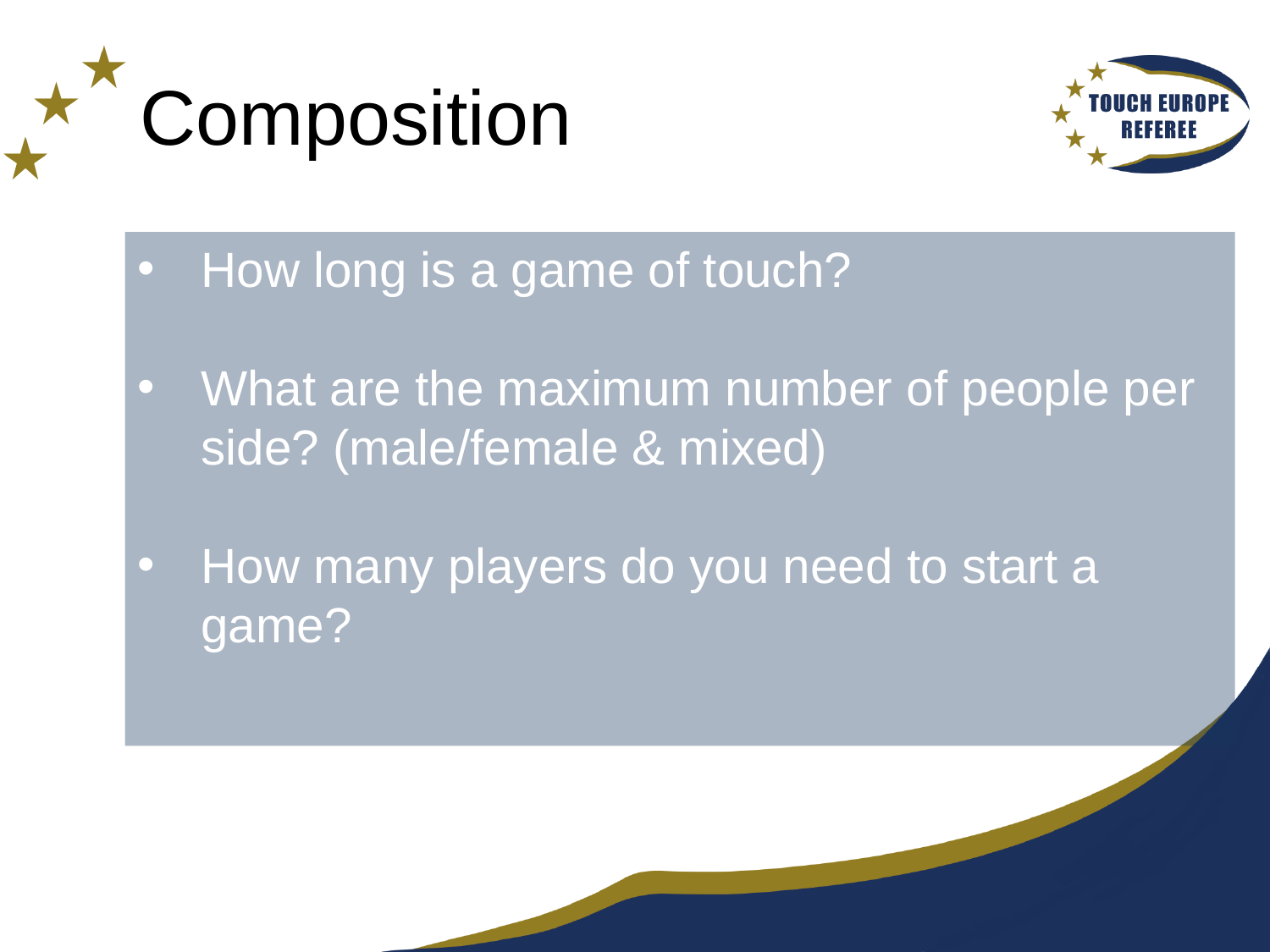

# Composition
How long is a game of touch?

What are the maximum number of people per side? (male/female & mixed)

How many players do you need to start a game?